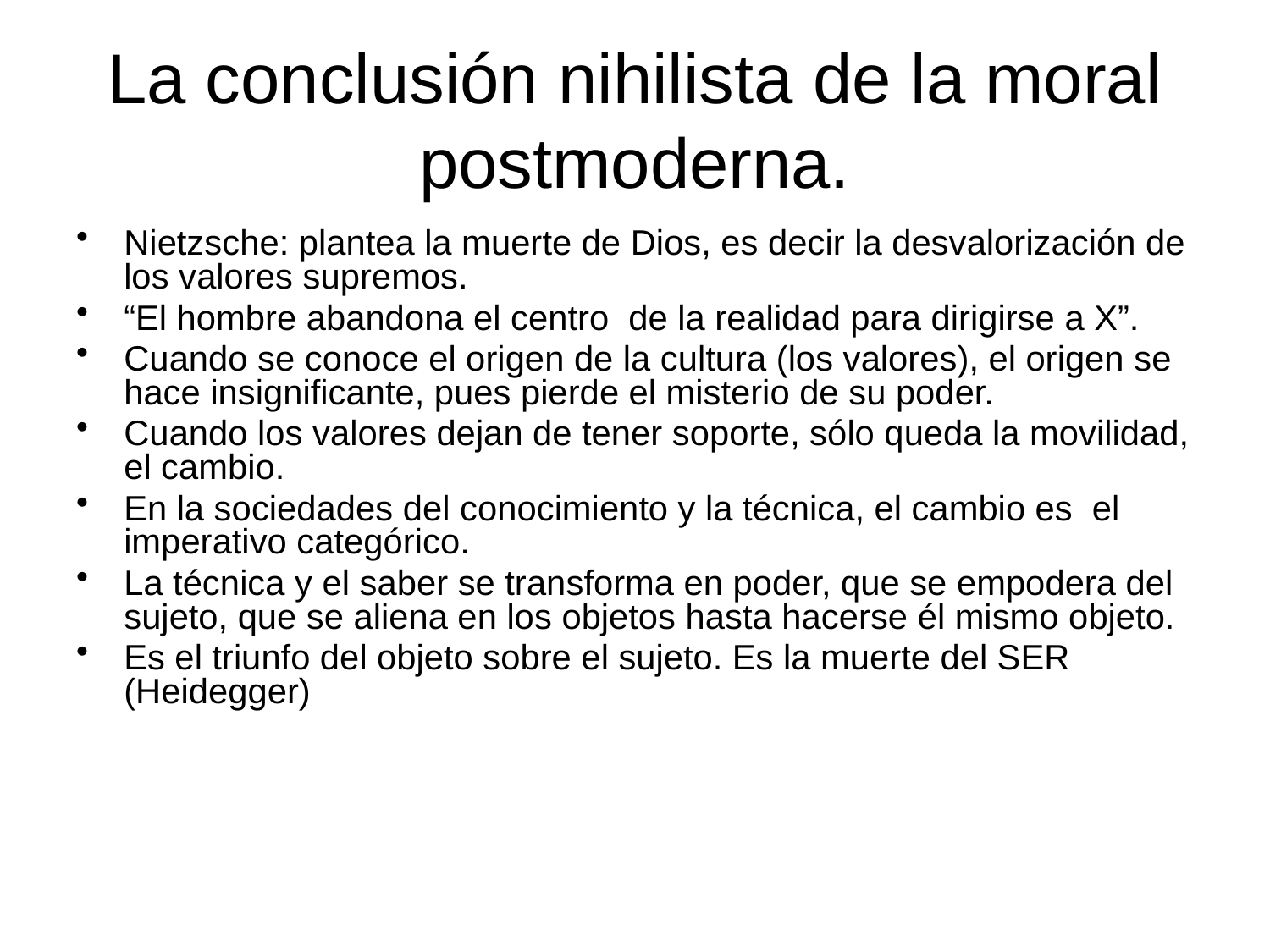

# La conclusión nihilista de la moral postmoderna.
Nietzsche: plantea la muerte de Dios, es decir la desvalorización de los valores supremos.
“El hombre abandona el centro  de la realidad para dirigirse a X”.
Cuando se conoce el origen de la cultura (los valores), el origen se hace insignificante, pues pierde el misterio de su poder.
Cuando los valores dejan de tener soporte, sólo queda la movilidad, el cambio.
En la sociedades del conocimiento y la técnica, el cambio es  el imperativo categórico.
La técnica y el saber se transforma en poder, que se empodera del sujeto, que se aliena en los objetos hasta hacerse él mismo objeto.
Es el triunfo del objeto sobre el sujeto. Es la muerte del SER (Heidegger)